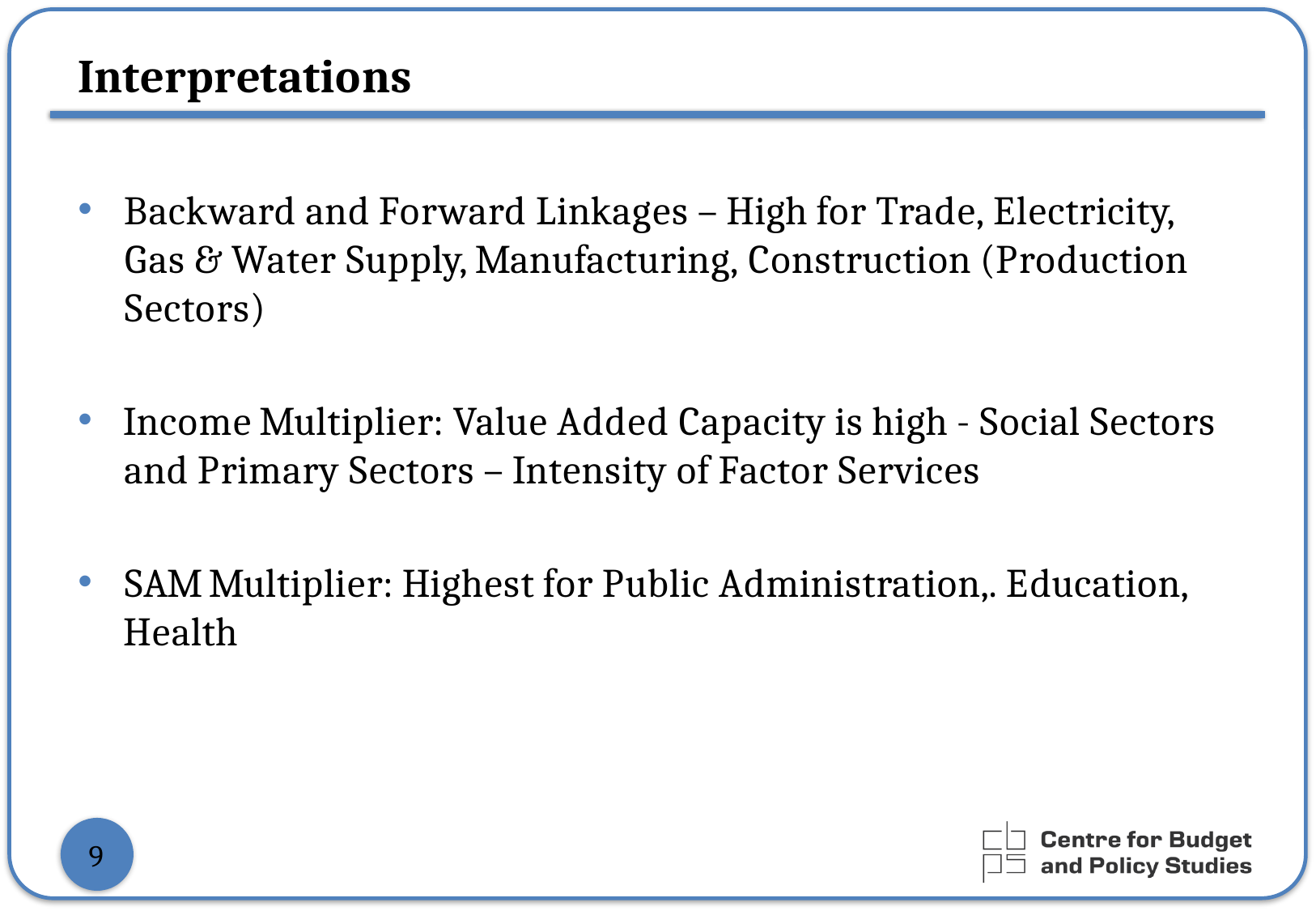

# Interpretations

Backward and Forward Linkages – High for Trade, Electricity, Gas & Water Supply, Manufacturing, Construction (Production Sectors)

Income Multiplier: Value Added Capacity is high - Social Sectors and Primary Sectors – Intensity of Factor Services

SAM Multiplier: Highest for Public Administration,. Education, Health